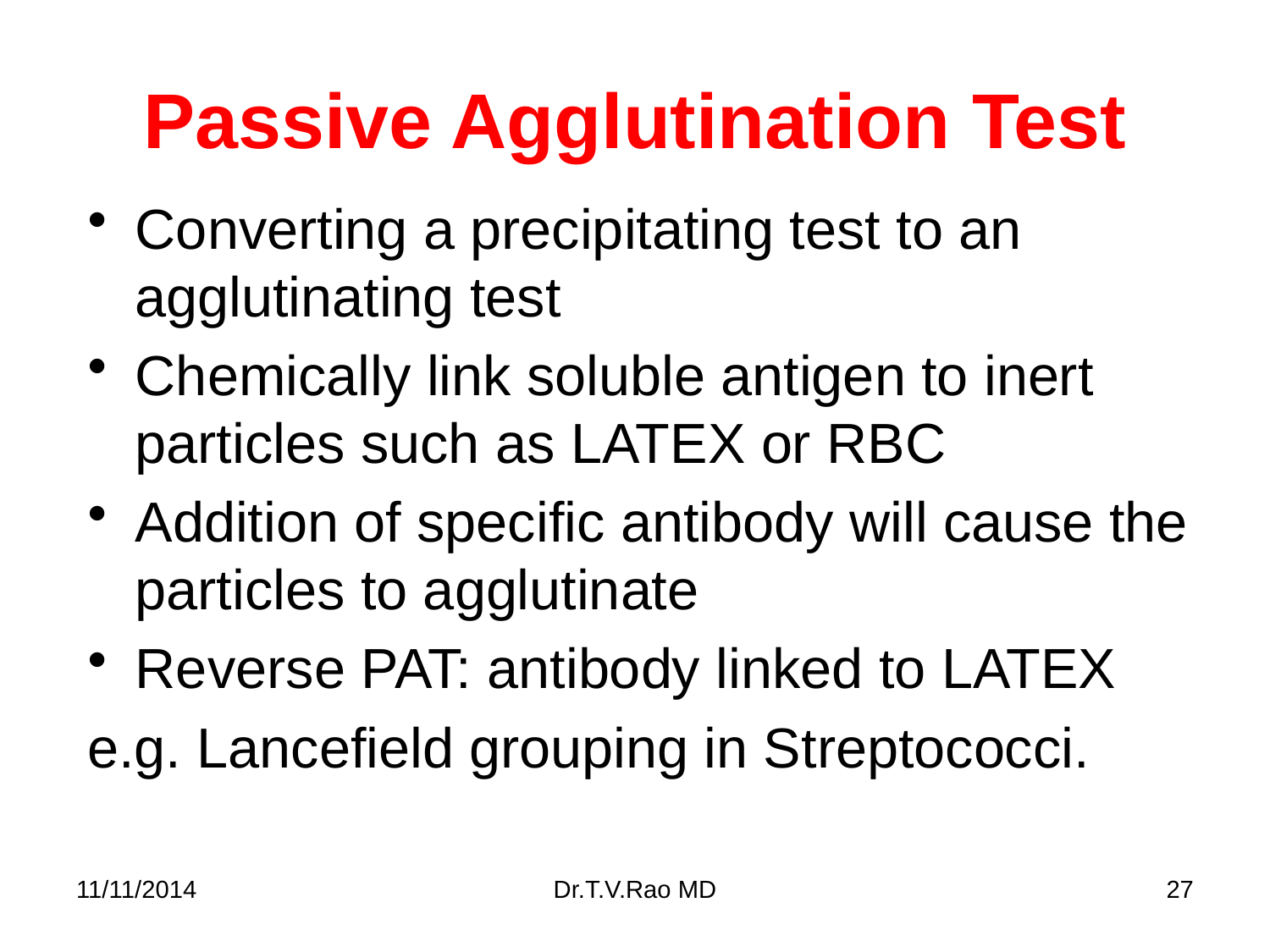

# Passive Agglutination Test
Converting a precipitating test to an agglutinating test
Chemically link soluble antigen to inert particles such as LATEX or RBC
Addition of specific antibody will cause the particles to agglutinate
Reverse PAT: antibody linked to LATEX
e.g. Lancefield grouping in Streptococci.

11/11/2014
Dr.T.V.Rao MD
27